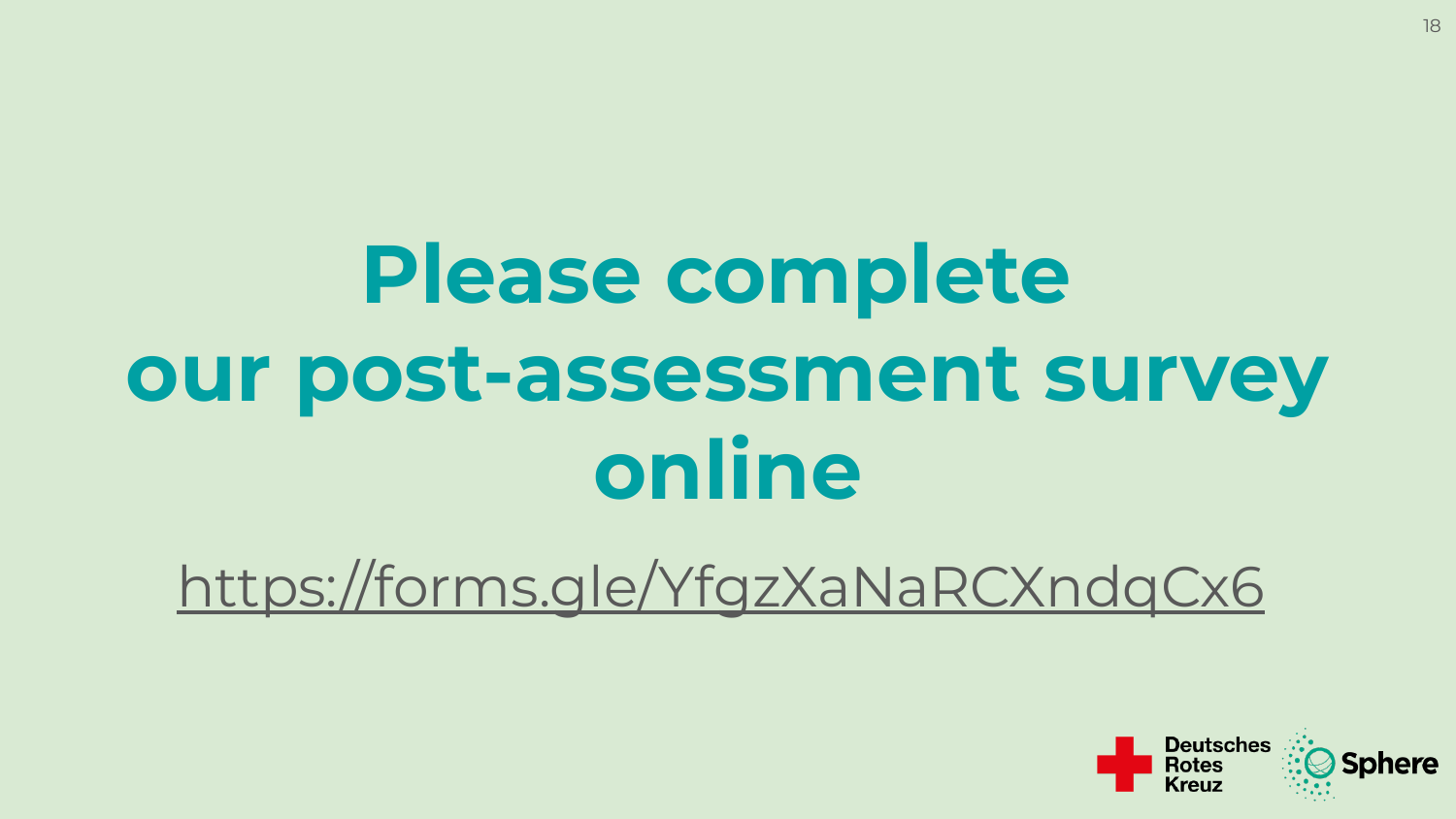

18
# Please complete our post-assessment survey online
https://forms.gle/YfgzXaNaRCXndqCx6